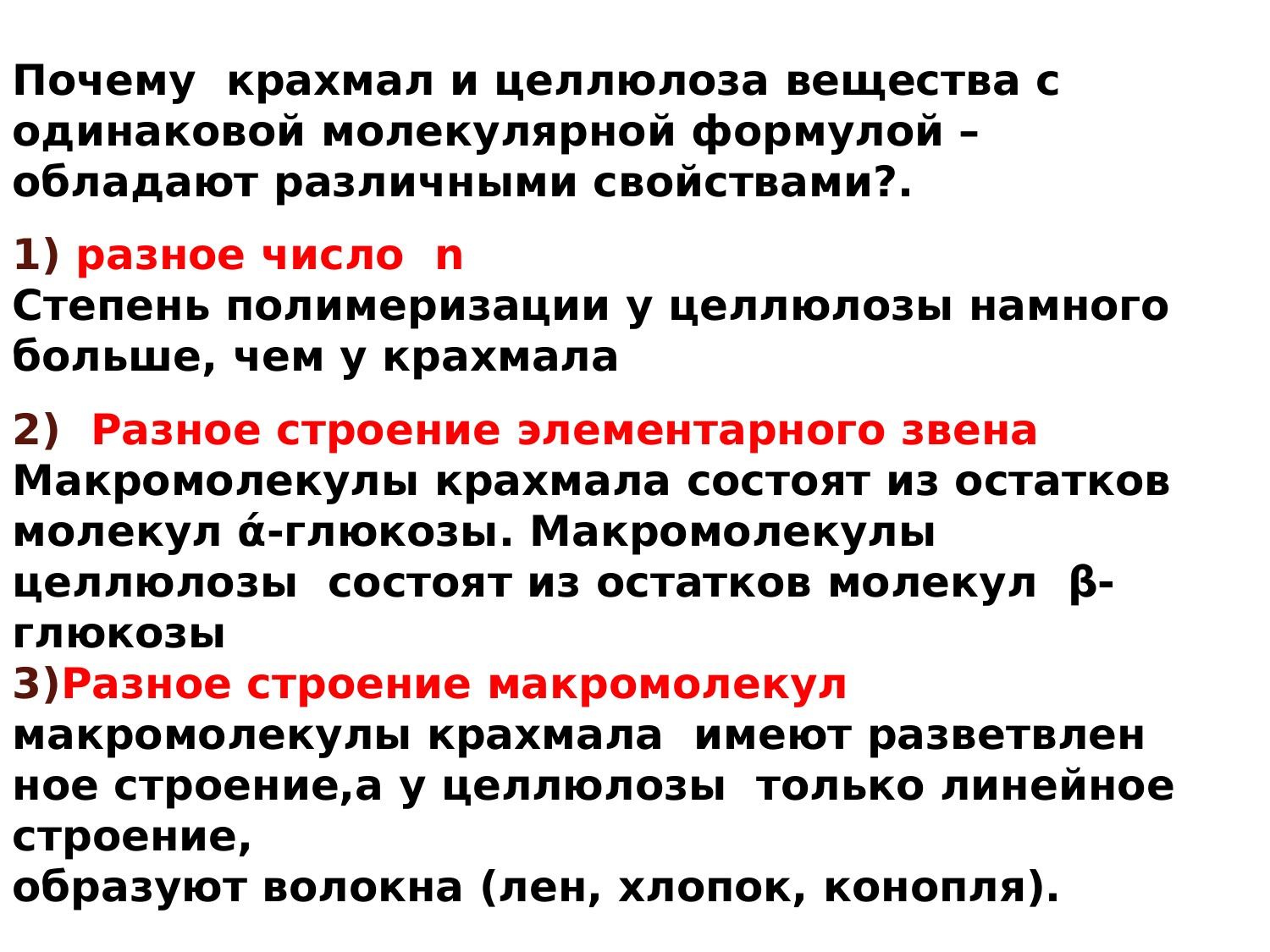

Почему  крахмал и целлюлоза вещества с одинаковой молекулярной формулой – обладают различными свойствами?.

1) разное число  n
Степень полимеризации у целлюлозы намного больше, чем у крахмала

2)  Разное строение элементарного звена Макромолекулы крахмала состоят из остатков молекул ά-глюкозы. Макромолекулы целлюлозы  состоят из остатков молекул  β-глюкозы
3)Разное строение макромолекул   макромолекулы крахмала  имеют разветвлен ное строение,а у целлюлозы  только линейное  строение,
образуют волокна (лен, хлопок, конопля).